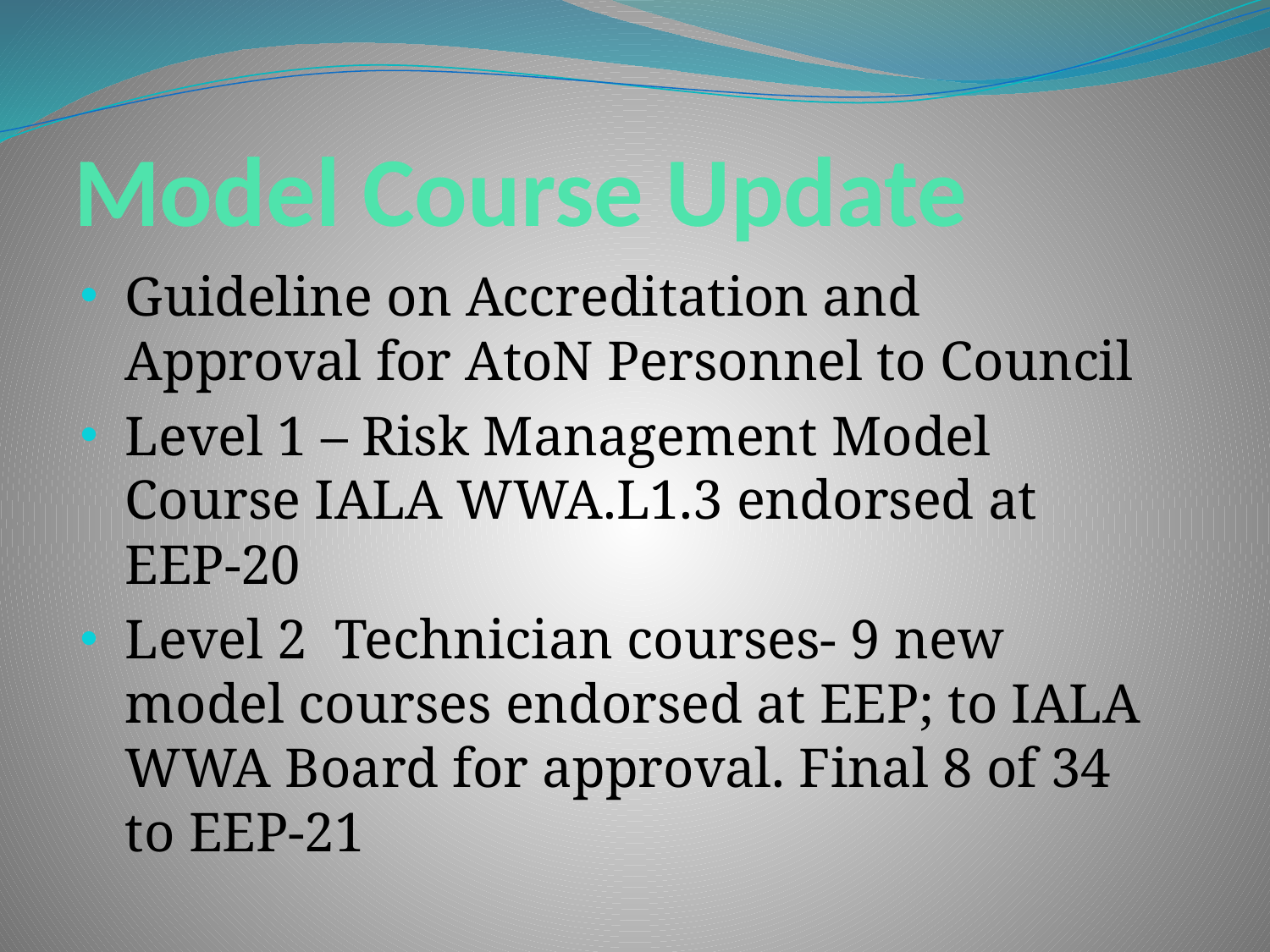

# Model Course Update
Guideline on Accreditation and Approval for AtoN Personnel to Council
Level 1 – Risk Management Model Course IALA WWA.L1.3 endorsed at EEP-20
Level 2  Technician courses- 9 new model courses endorsed at EEP; to IALA WWA Board for approval. Final 8 of 34 to EEP-21